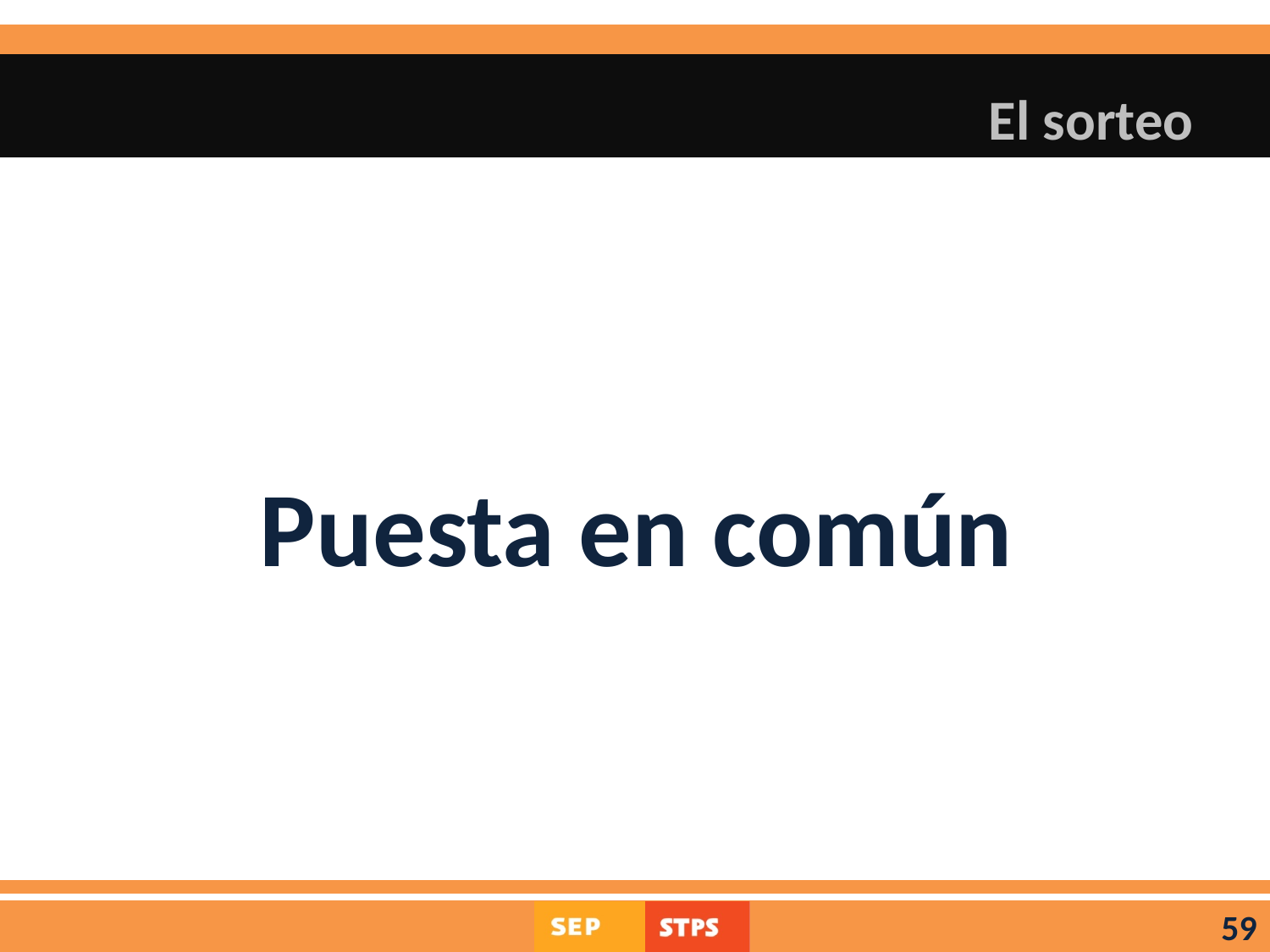

# El sorteo
Puesta en común

59